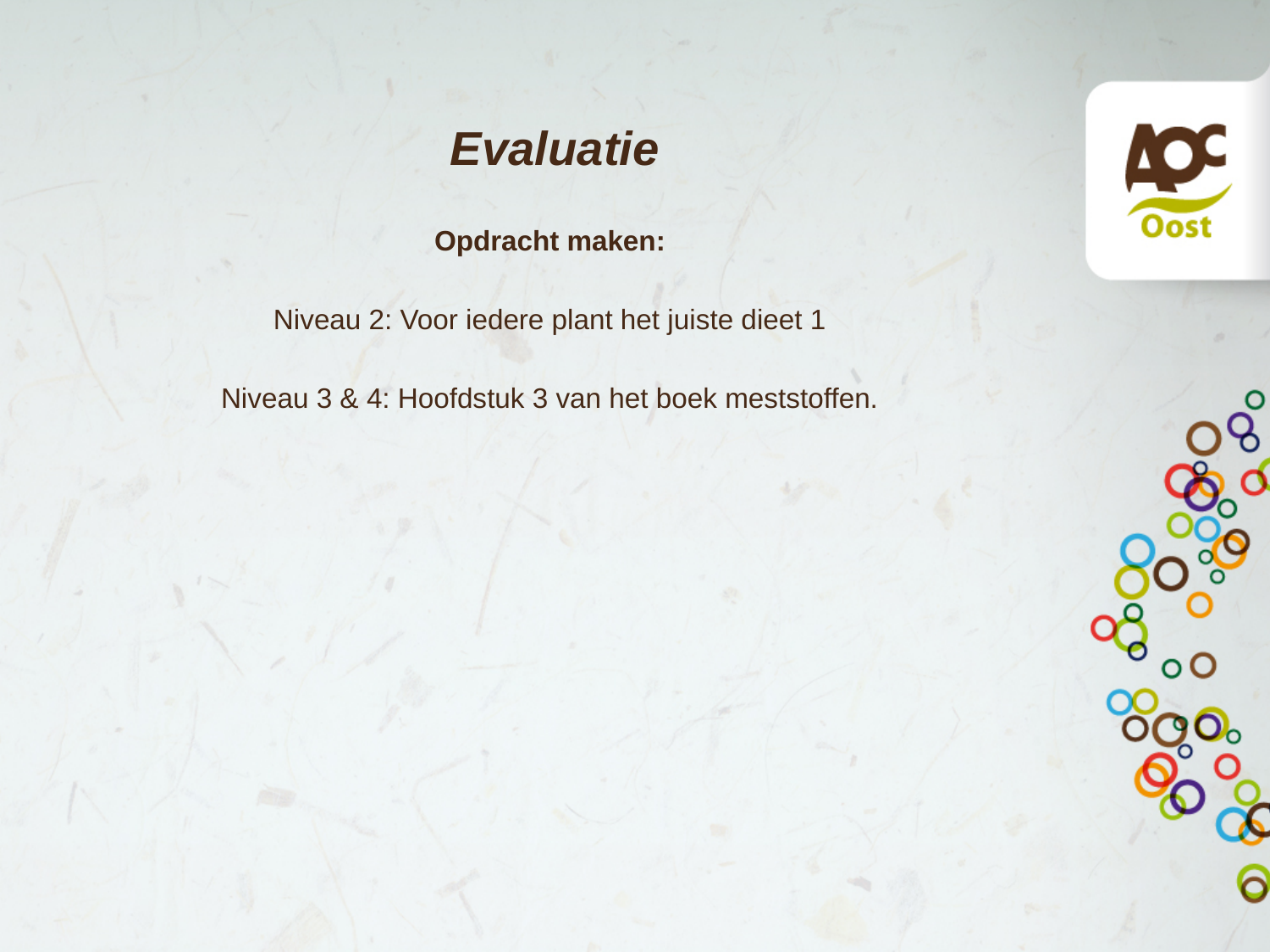

# Evaluatie
Opdracht maken:

Niveau 2: Voor iedere plant het juiste dieet 1

Niveau 3 & 4: Hoofdstuk 3 van het boek meststoffen.